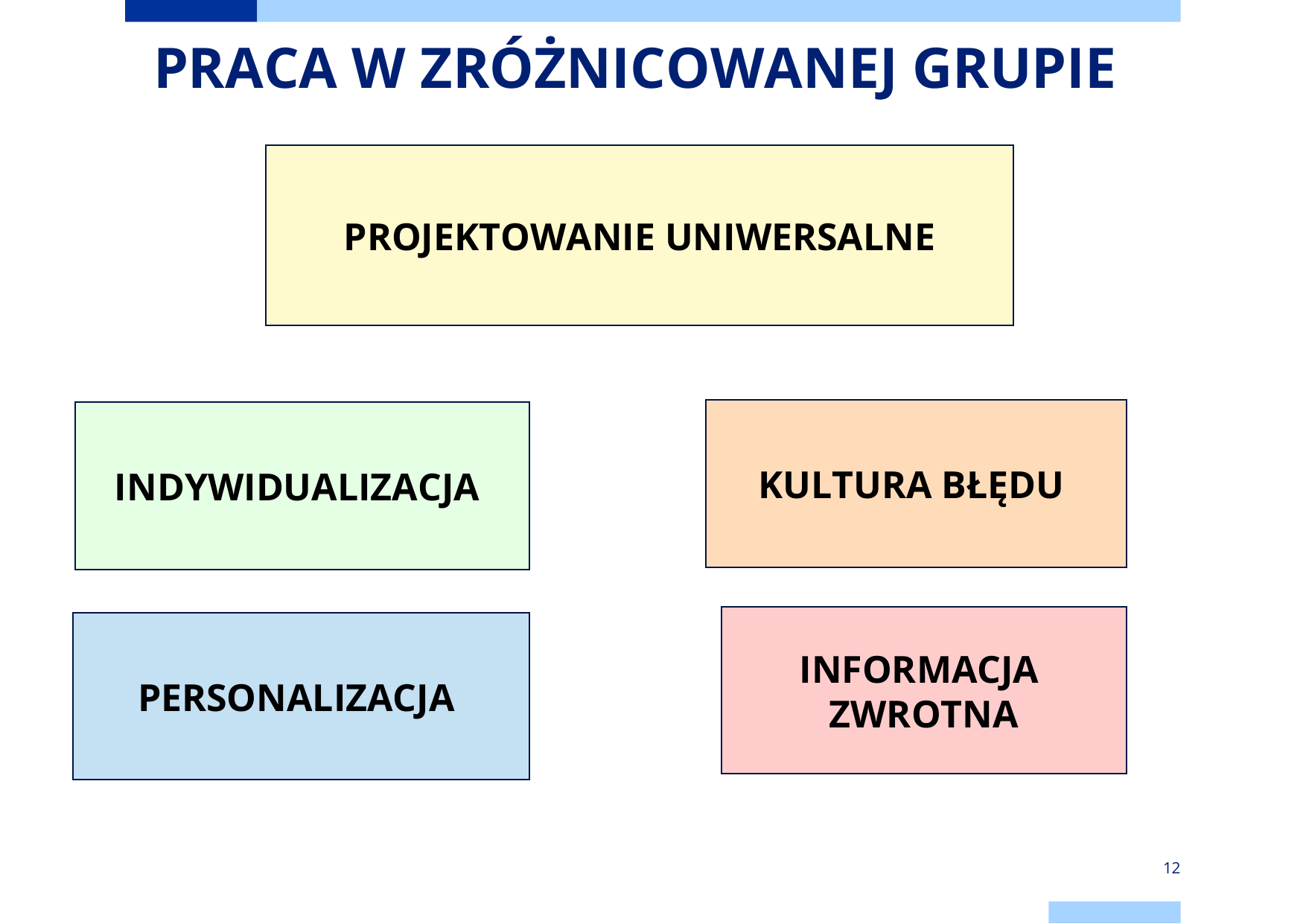

# PRACA W ZRÓŻNICOWANEJ GRUPIE

PROJEKTOWANIE UNIWERSALNE
KULTURA BŁĘDU
INDYWIDUALIZACJA
INFORMACJA  ZWROTNA
PERSONALIZACJA
12